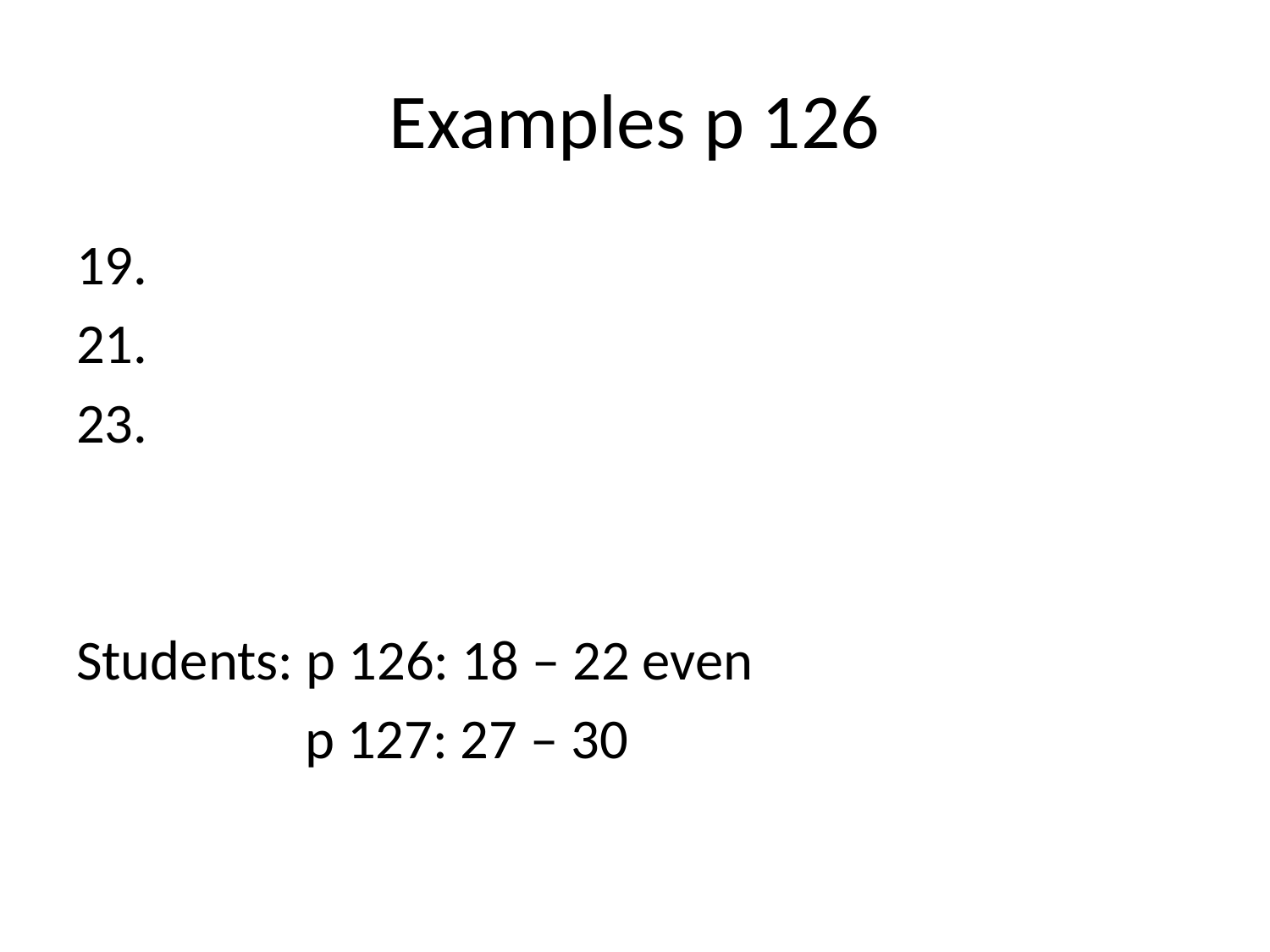

# Examples p 126
19.
21.
23.

Students: p 126: 18 – 22 even
                  p 127: 27 – 30